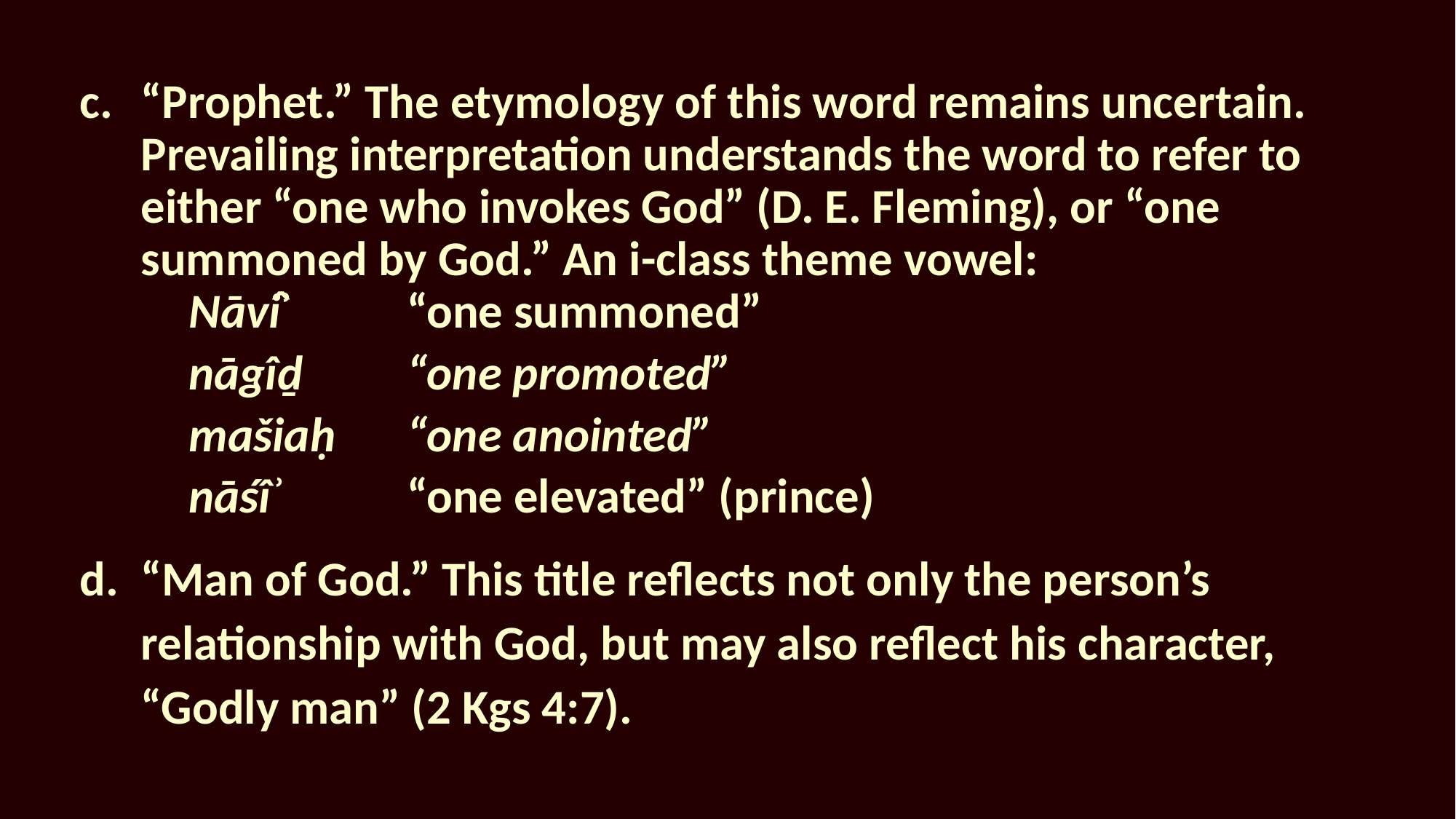

“Prophet.” The etymology of this word remains uncertain. Prevailing interpretation understands the word to refer to either “one who invokes God” (D. E. Fleming), or “one summoned by God.” An i-class theme vowel:
	Nāvîʾ		“one summoned”
	nāgîḏ	“one promoted”
	mašiaḥ	“one anointed”
	nāśîʾ		“one elevated” (prince)
“Man of God.” This title reflects not only the person’s relationship with God, but may also reflect his character, “Godly man” (2 Kgs 4:7).